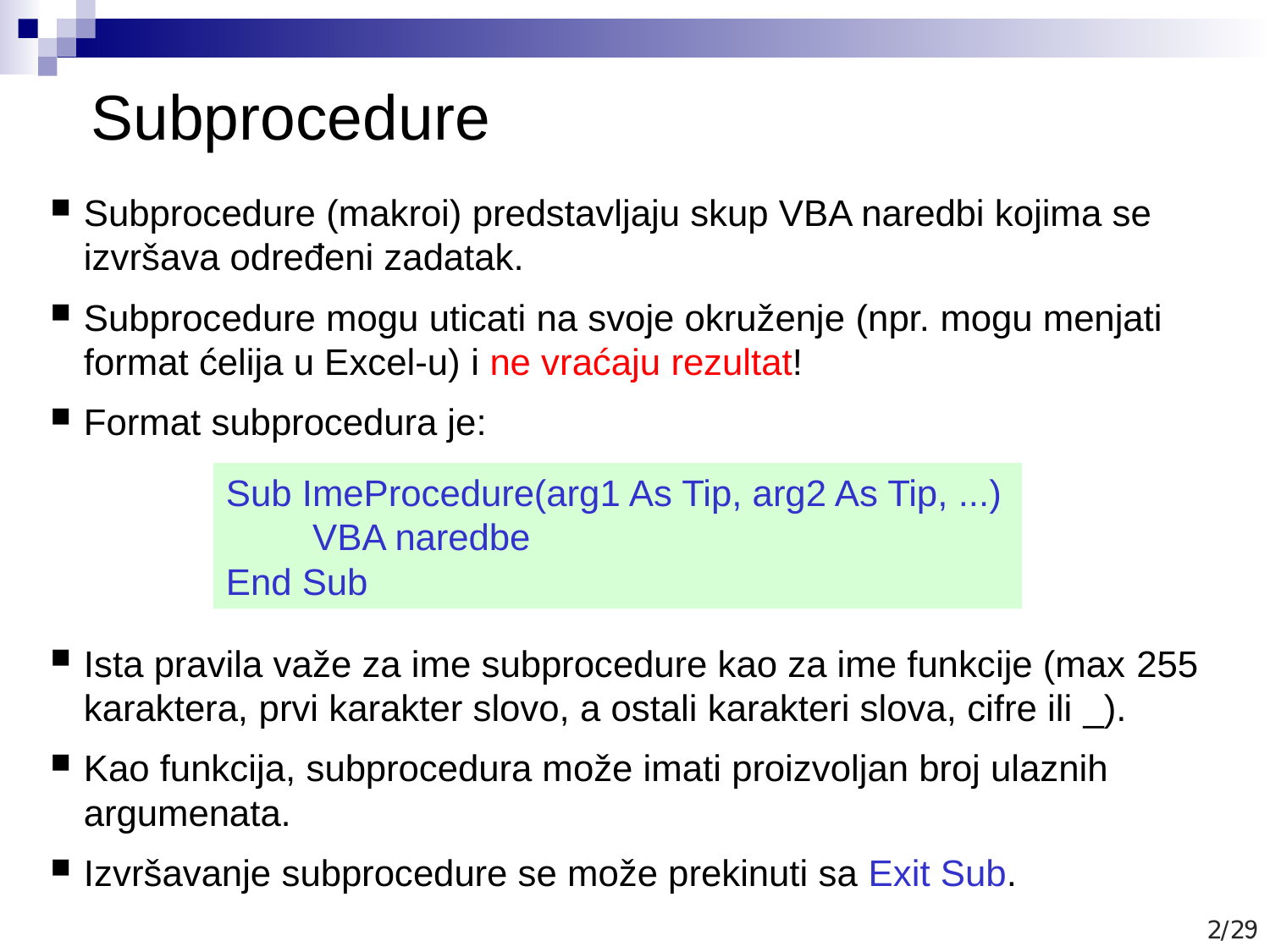

# Subprocedure
Subprocedure (makroi) predstavljaju skup VBA naredbi kojima se izvršava određeni zadatak.
Subprocedure mogu uticati na svoje okruženje (npr. mogu menjati format ćelija u Excel-u) i ne vraćaju rezultat!
Format subprocedura je:

Ista pravila važe za ime subprocedure kao za ime funkcije (max 255 karaktera, prvi karakter slovo, a ostali karakteri slova, cifre ili _).
Kao funkcija, subprocedura može imati proizvoljan broj ulaznih argumenata.
Izvršavanje subprocedure se može prekinuti sa Exit Sub.
Sub ImeProcedure(arg1 As Tip, arg2 As Tip, ...)
	VBA naredbe
End Sub
2/29